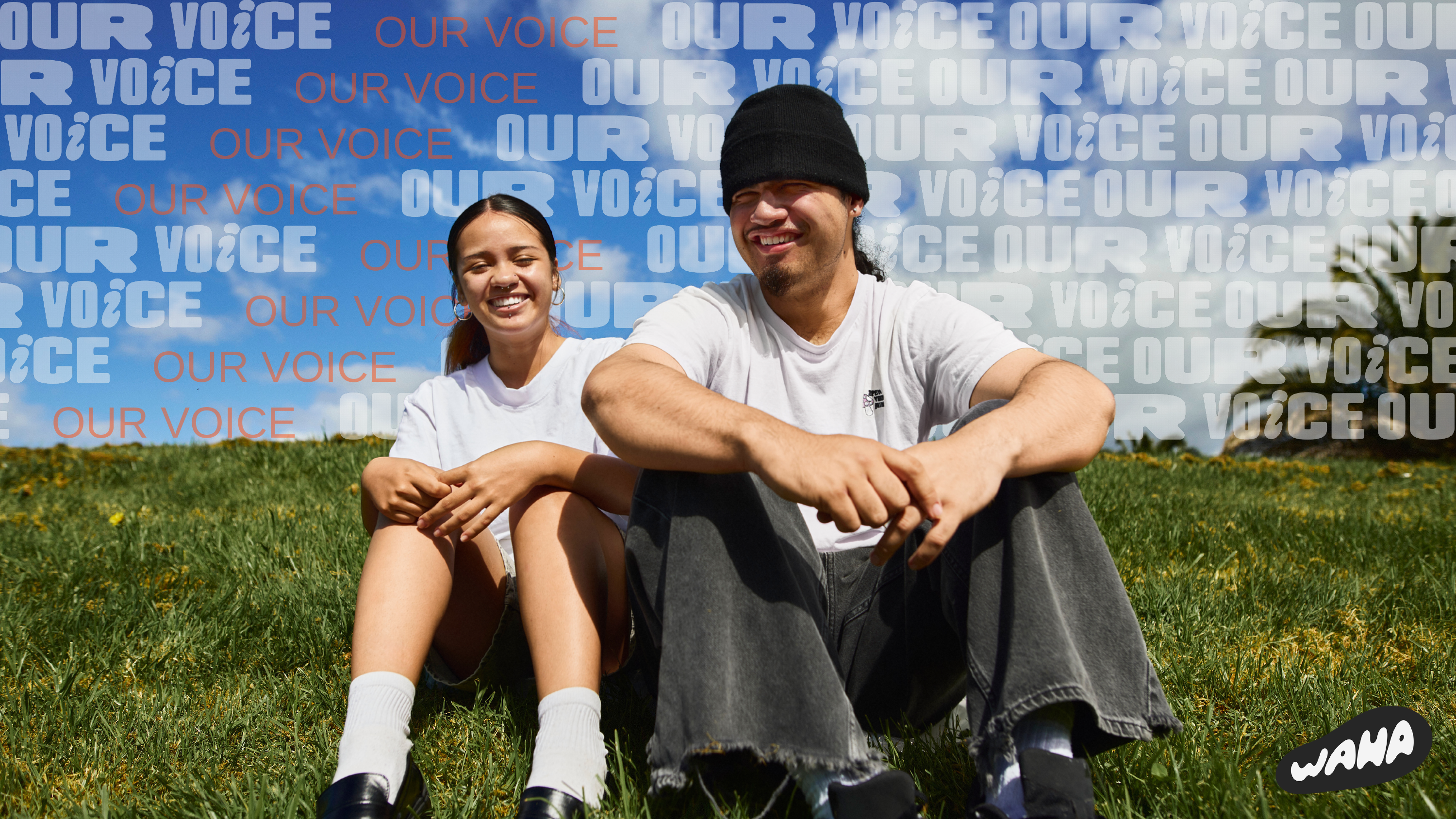

OUR VOICE
OUR VOICE

OUR VOICE

OUR VOICE

OUR VOICE

OUR VOICE

OUR VOICE

OUR VOICE